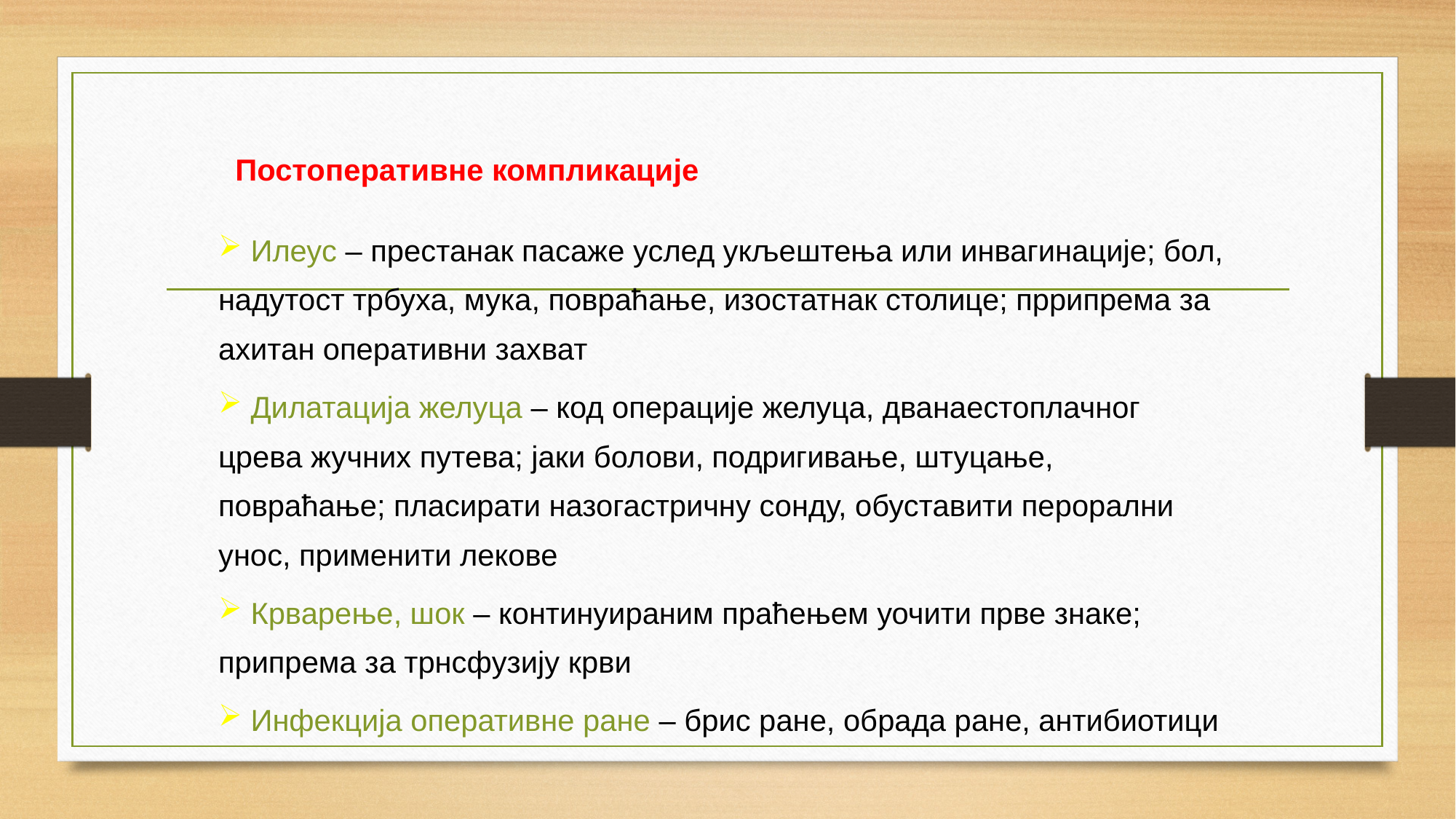

Постоперативне компликације
 Илеус – престанак пасаже услед укљештења или инвагинације; бол, надутост трбуха, мука, повраћање, изостатнак столице; пррипрема за ахитан оперативни захват
 Дилатација желуца – код операције желуца, дванаестоплачног црева жучних путева; јаки болови, подригивање, штуцање, повраћање; пласирати назогастричну сонду, обуставити перорални унос, применити лекове
 Крварење, шок – континуираним праћењем уочити прве знаке; припрема за трнсфузију крви
 Инфекција оперативне ране – брис ране, обрада ране, антибиотици